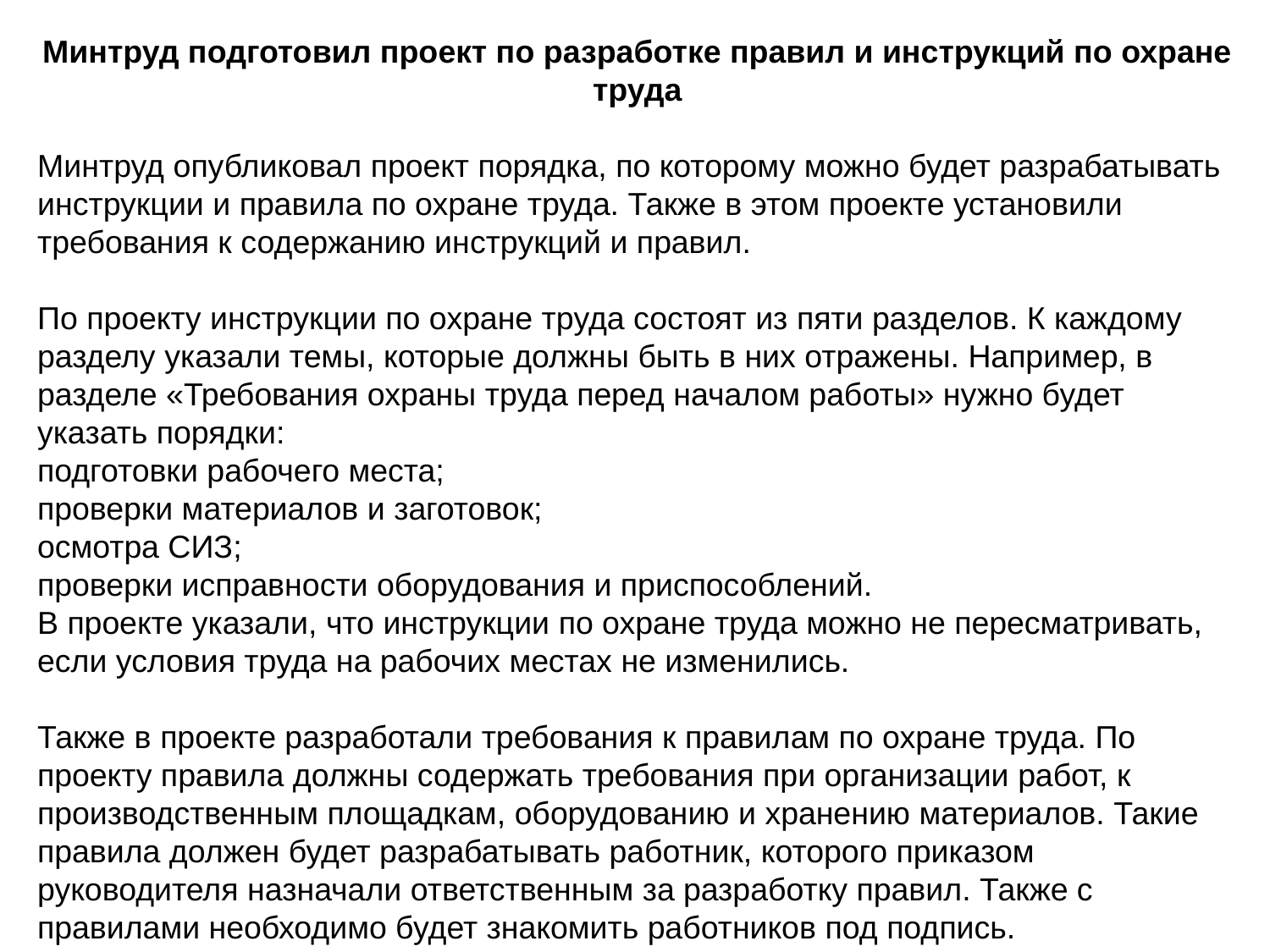

Минтруд подготовил проект по разработке правил и инструкций по охране труда

Минтруд опубликовал проект порядка, по которому можно будет разрабатывать инструкции и правила по охране труда. Также в этом проекте установили требования к содержанию инструкций и правил.

По проекту инструкции по охране труда состоят из пяти разделов. К каждому разделу указали темы, которые должны быть в них отражены. Например, в разделе «Требования охраны труда перед началом работы» нужно будет указать порядки:
подготовки рабочего места;
проверки материалов и заготовок;
осмотра СИЗ;
проверки исправности оборудования и приспособлений.
В проекте указали, что инструкции по охране труда можно не пересматривать, если условия труда на рабочих местах не изменились.

Также в проекте разработали требования к правилам по охране труда. По проекту правила должны содержать требования при организации работ, к производственным площадкам, оборудованию и хранению материалов. Такие правила должен будет разрабатывать работник, которого приказом руководителя назначали ответственным за разработку правил. Также с правилами необходимо будет знакомить работников под подпись.